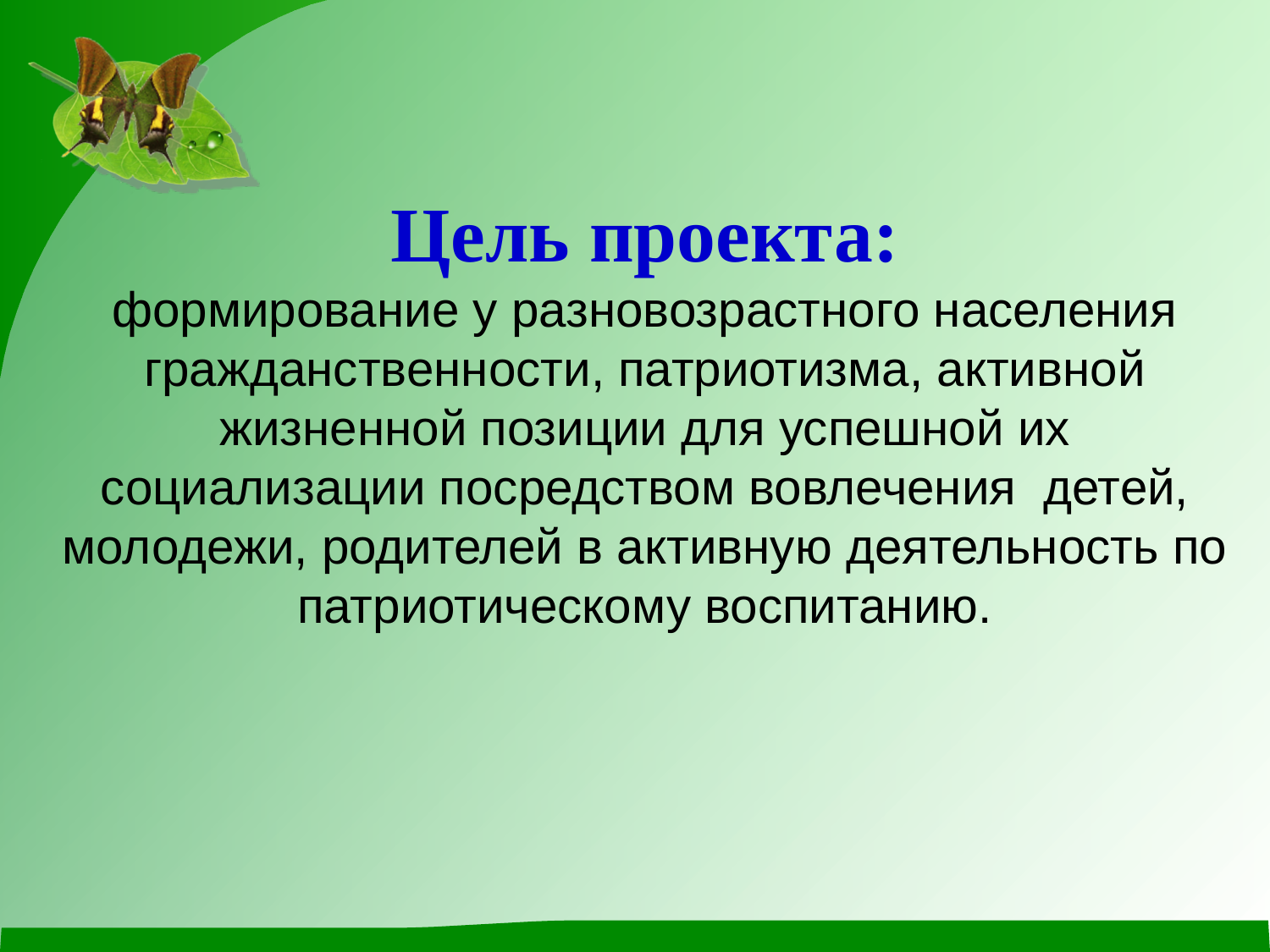

Цель проекта:
формирование у разновозрастного населения гражданственности, патриотизма, активной жизненной позиции для успешной их социализации посредством вовлечения  детей, молодежи, родителей в активную деятельность по патриотическому воспитанию.